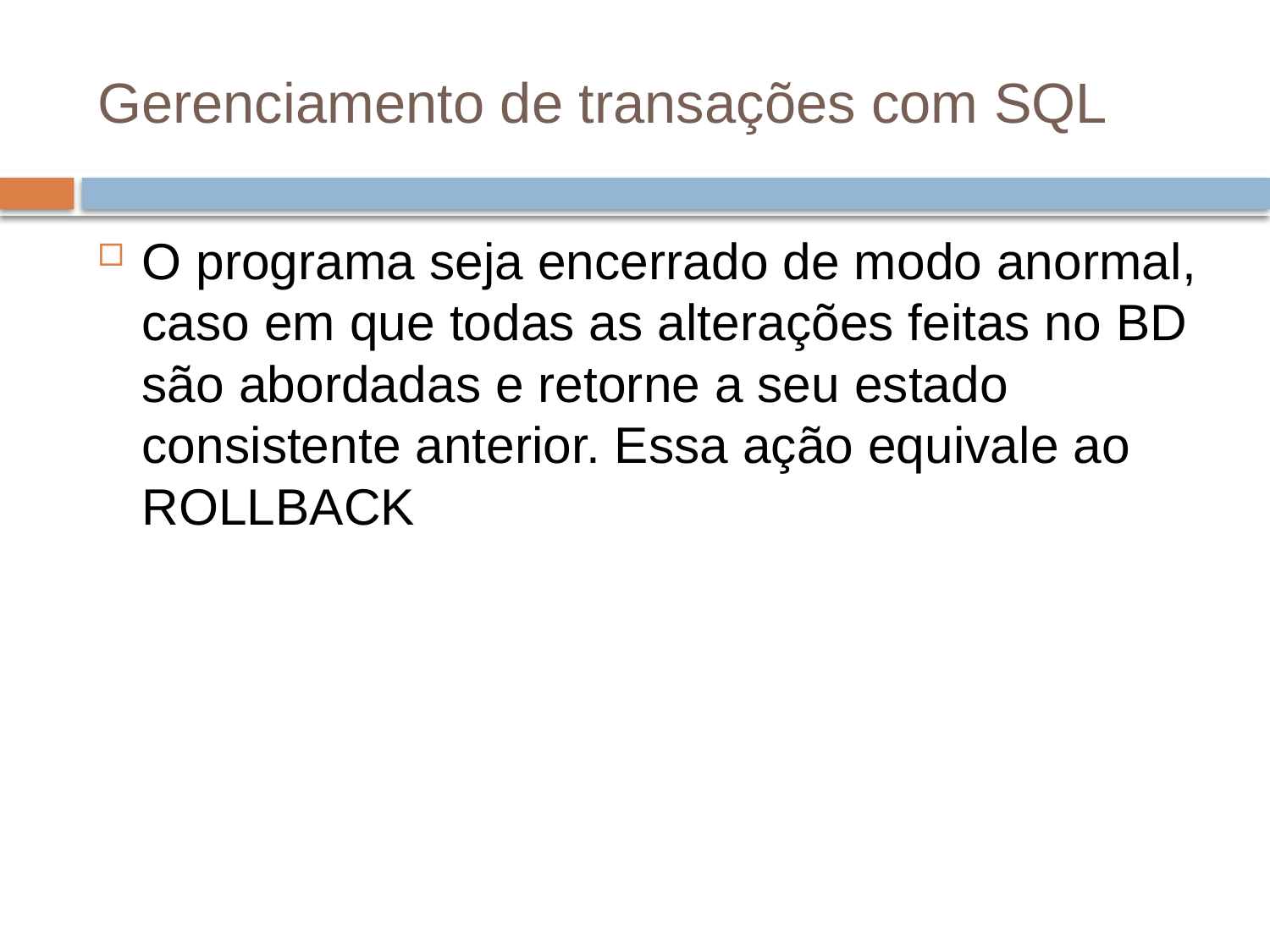

# Gerenciamento de transações com SQL
O programa seja encerrado de modo anormal, caso em que todas as alterações feitas no BD são abordadas e retorne a seu estado consistente anterior. Essa ação equivale ao ROLLBACK